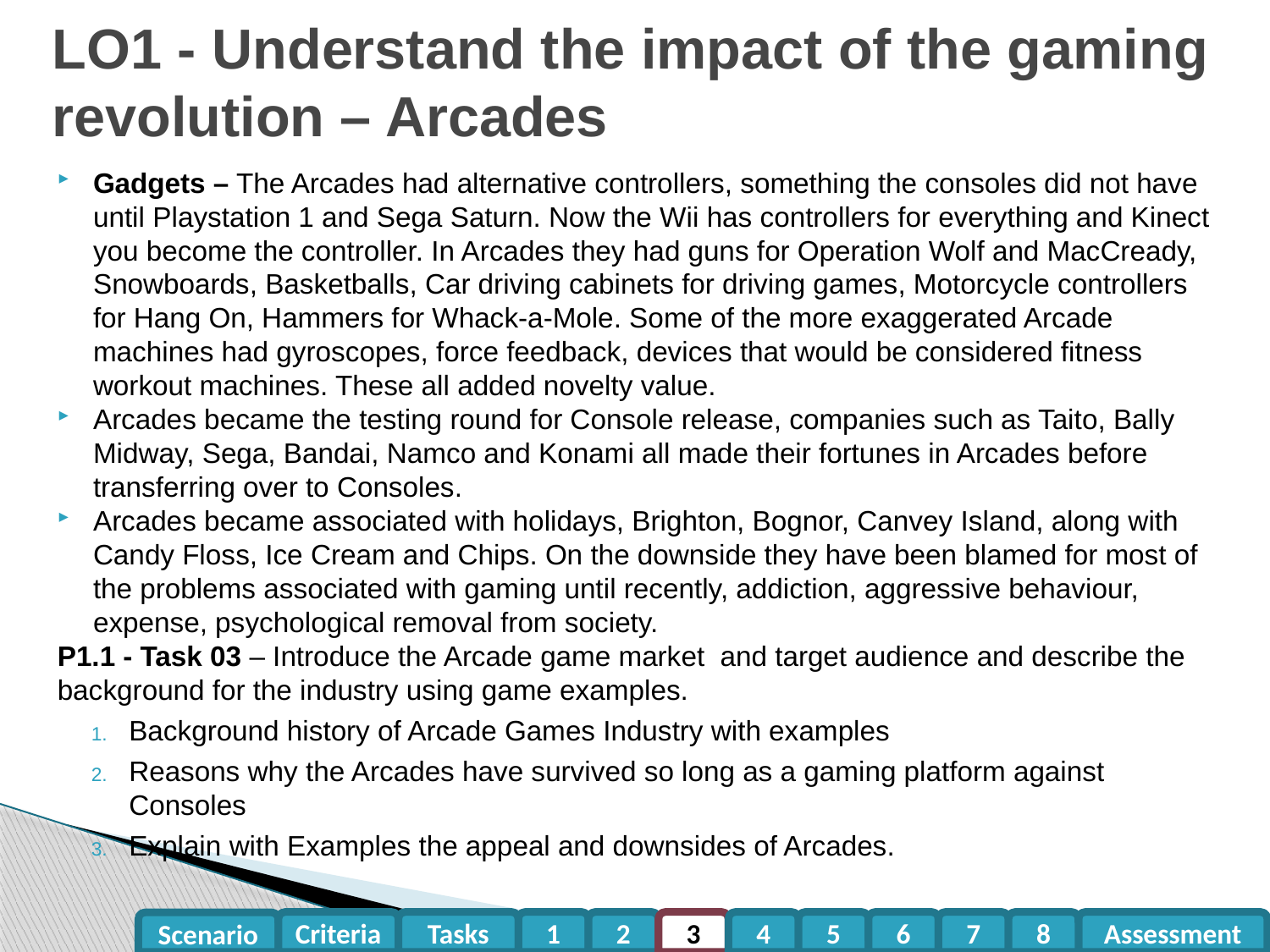

# LO1 - Understand the impact of the gaming revolution – Arcades
Gadgets – The Arcades had alternative controllers, something the consoles did not have until Playstation 1 and Sega Saturn. Now the Wii has controllers for everything and Kinect you become the controller. In Arcades they had guns for Operation Wolf and MacCready, Snowboards, Basketballs, Car driving cabinets for driving games, Motorcycle controllers for Hang On, Hammers for Whack-a-Mole. Some of the more exaggerated Arcade machines had gyroscopes, force feedback, devices that would be considered fitness workout machines. These all added novelty value.
Arcades became the testing round for Console release, companies such as Taito, Bally Midway, Sega, Bandai, Namco and Konami all made their fortunes in Arcades before transferring over to Consoles.
Arcades became associated with holidays, Brighton, Bognor, Canvey Island, along with Candy Floss, Ice Cream and Chips. On the downside they have been blamed for most of the problems associated with gaming until recently, addiction, aggressive behaviour, expense, psychological removal from society.
P1.1 - Task 03 – Introduce the Arcade game market  and target audience and describe the background for the industry using game examples.
Background history of Arcade Games Industry with examples
Reasons why the Arcades have survived so long as a gaming platform against Consoles
Explain with Examples the appeal and downsides of Arcades.
Criteria
Tasks
1
2
3
4
5
6
7
8
Assessment
Scenario